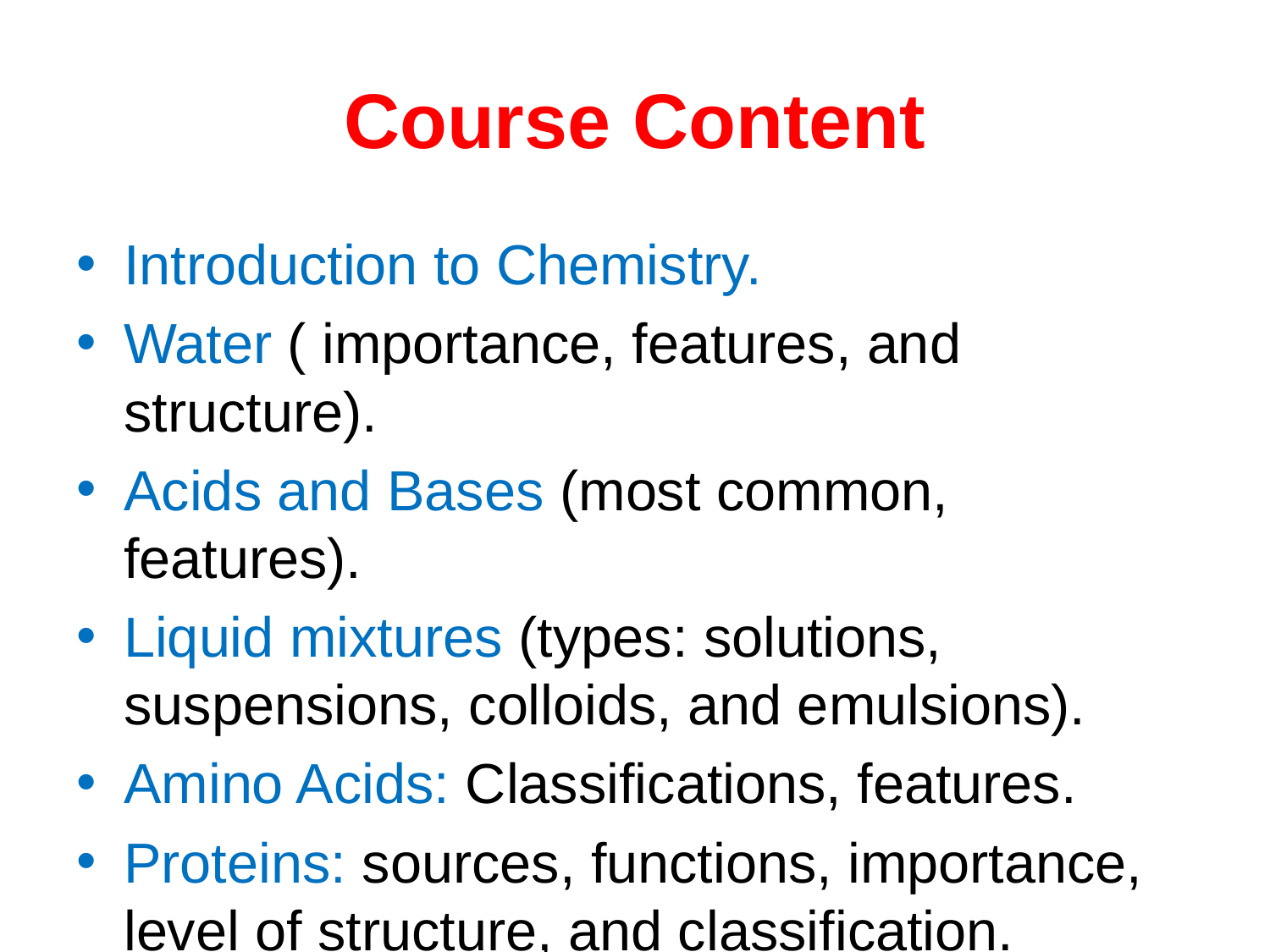

# Course Content
Introduction to Chemistry.
Water ( importance, features, and structure).
Acids and Bases (most common, features).
Liquid mixtures (types: solutions, suspensions, colloids, and emulsions).
Amino Acids: Classifications, features.
Proteins: sources, functions, importance, level of structure, and classification.